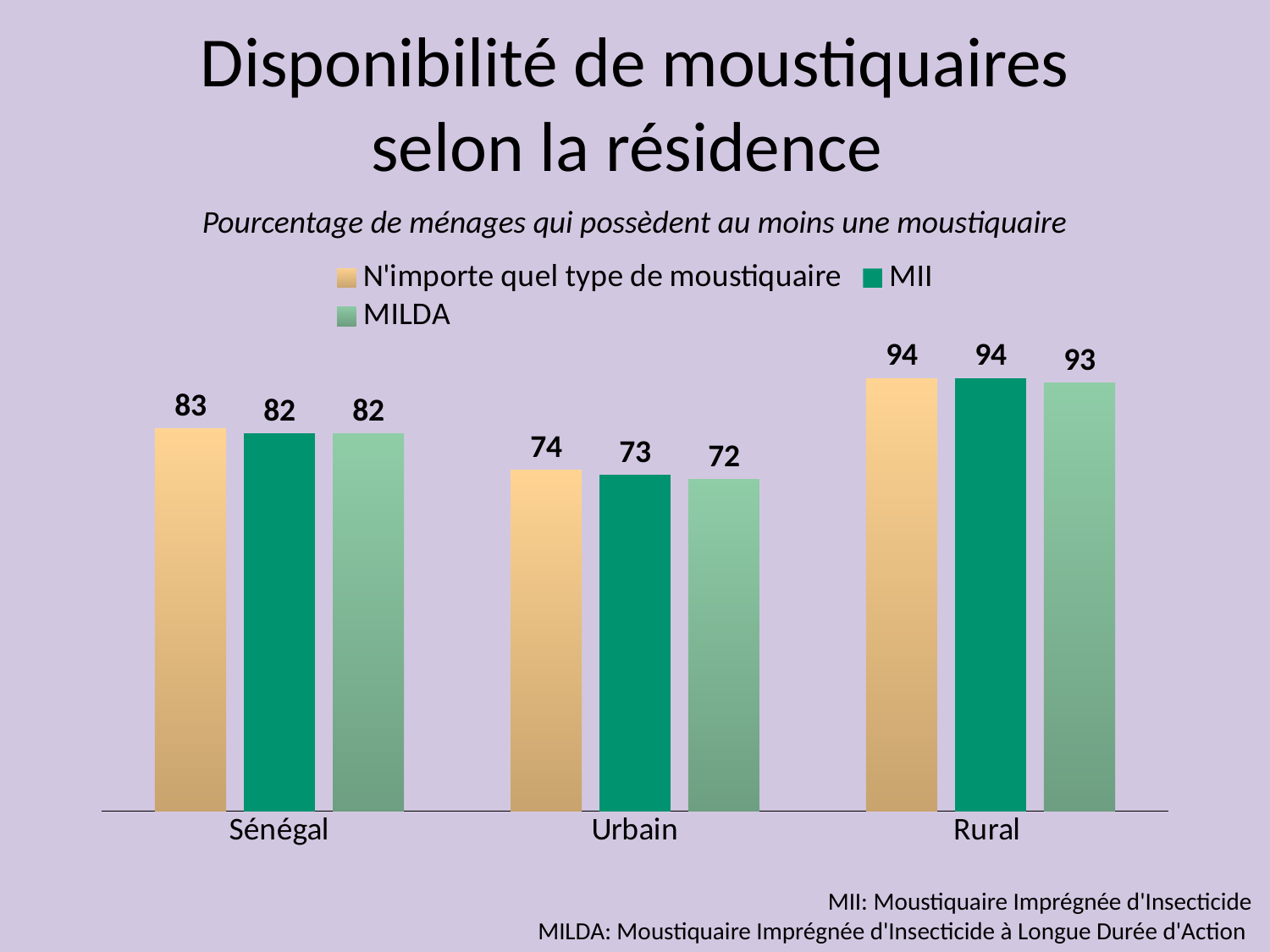

Disponibilité de moustiquaires
selon la résidence
Pourcentage de ménages qui possèdent au moins une moustiquaire

### Chart

| Category | N'importe quel type de moustiquaire | MII | MILDA |
|---|---|---|---|
| Sénégal | 83.0 | 82.0 | 82.0 |
| Urbain | 74.0 | 73.0 | 72.0 |
| Rural  | 94.0 | 94.0 | 93.0 |
MII: Moustiquaire Imprégnée d'Insecticide
MILDA: Moustiquaire Imprégnée d'Insecticide à Longue Durée d'Action